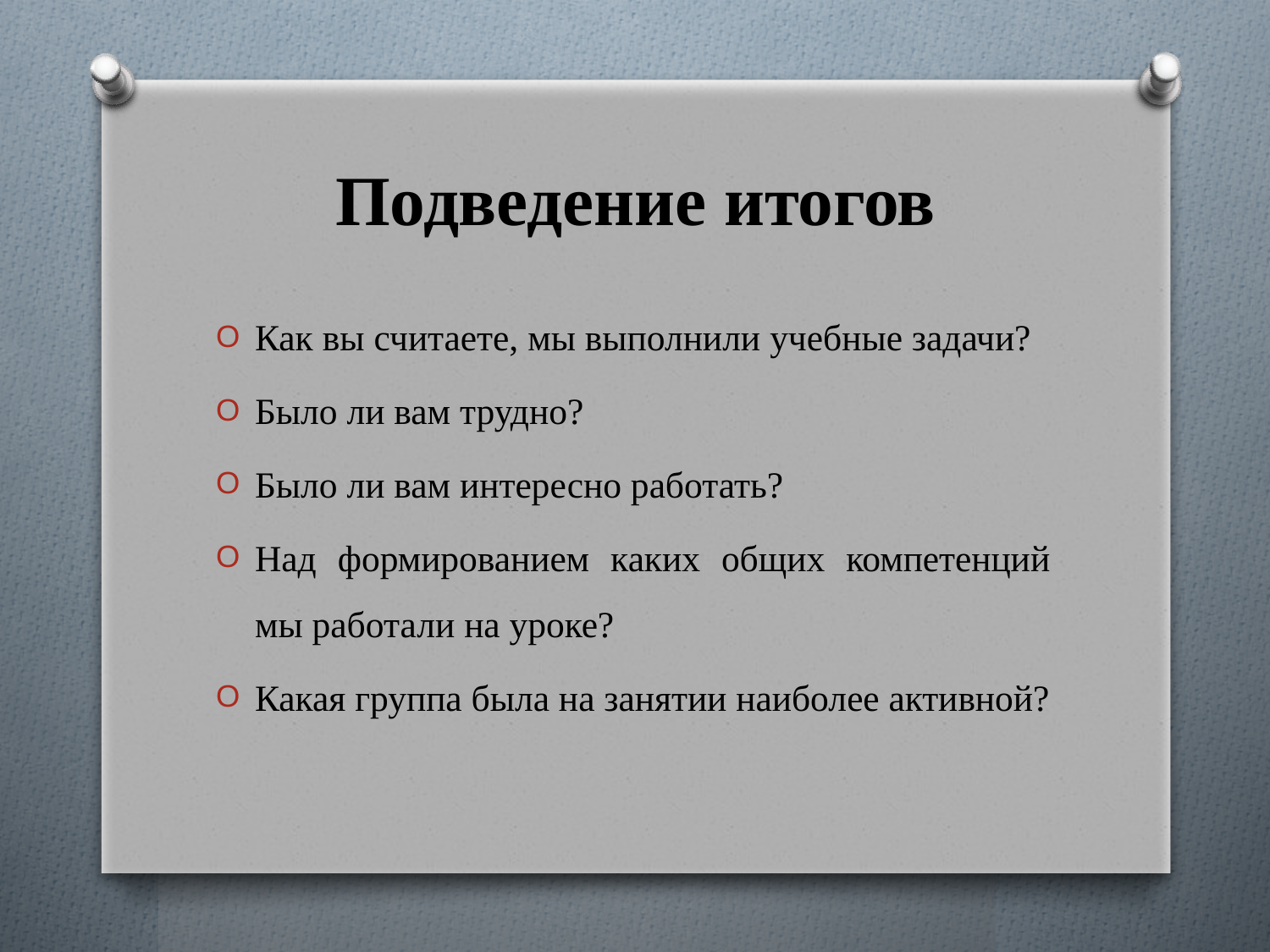

# Подведение итогов
Как вы считаете, мы выполнили учебные задачи?
Было ли вам трудно?
Было ли вам интересно работать?
Над формированием каких общих компетенций мы работали на уроке?
Какая группа была на занятии наиболее активной?